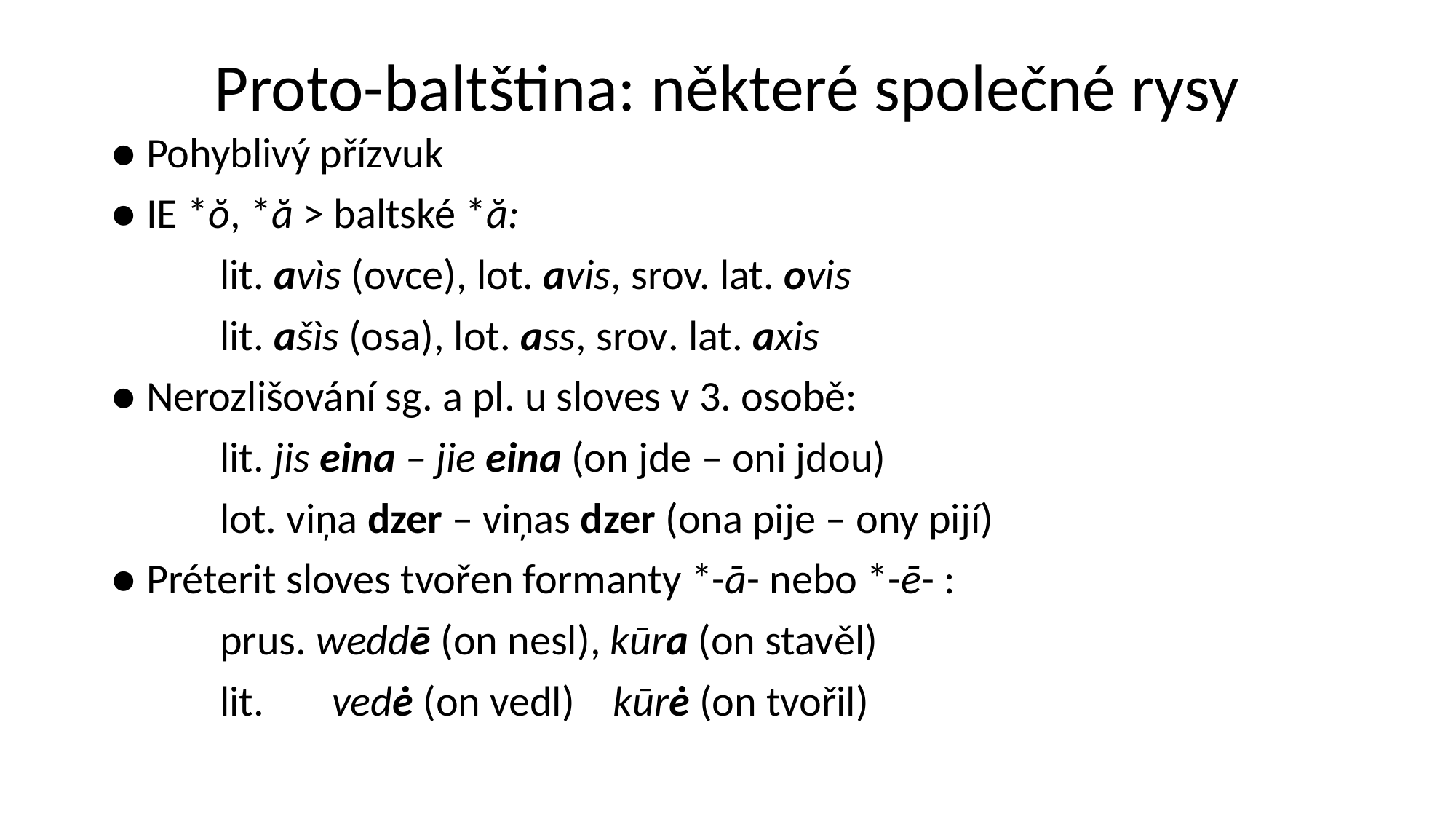

# Proto-baltština: některé společné rysy
● Pohyblivý přízvuk
● IE *ŏ, *ă > baltské *ă:
	lit. avìs (ovce), lot. avis, srov. lat. ovis
	lit. ašìs (osa), lot. ass, srov. lat. axis
● Nerozlišování sg. a pl. u sloves v 3. osobě:
	lit. jis eina – jie eina (on jde – oni jdou)
	lot. viņa dzer – viņas dzer (ona pije – ony pijí)
● Préterit sloves tvořen formanty *-ā- nebo *-ē- :
	prus. weddē (on nesl), kūra (on stavěl)
	lit.       vedė (on vedl)    kūrė (on tvořil)